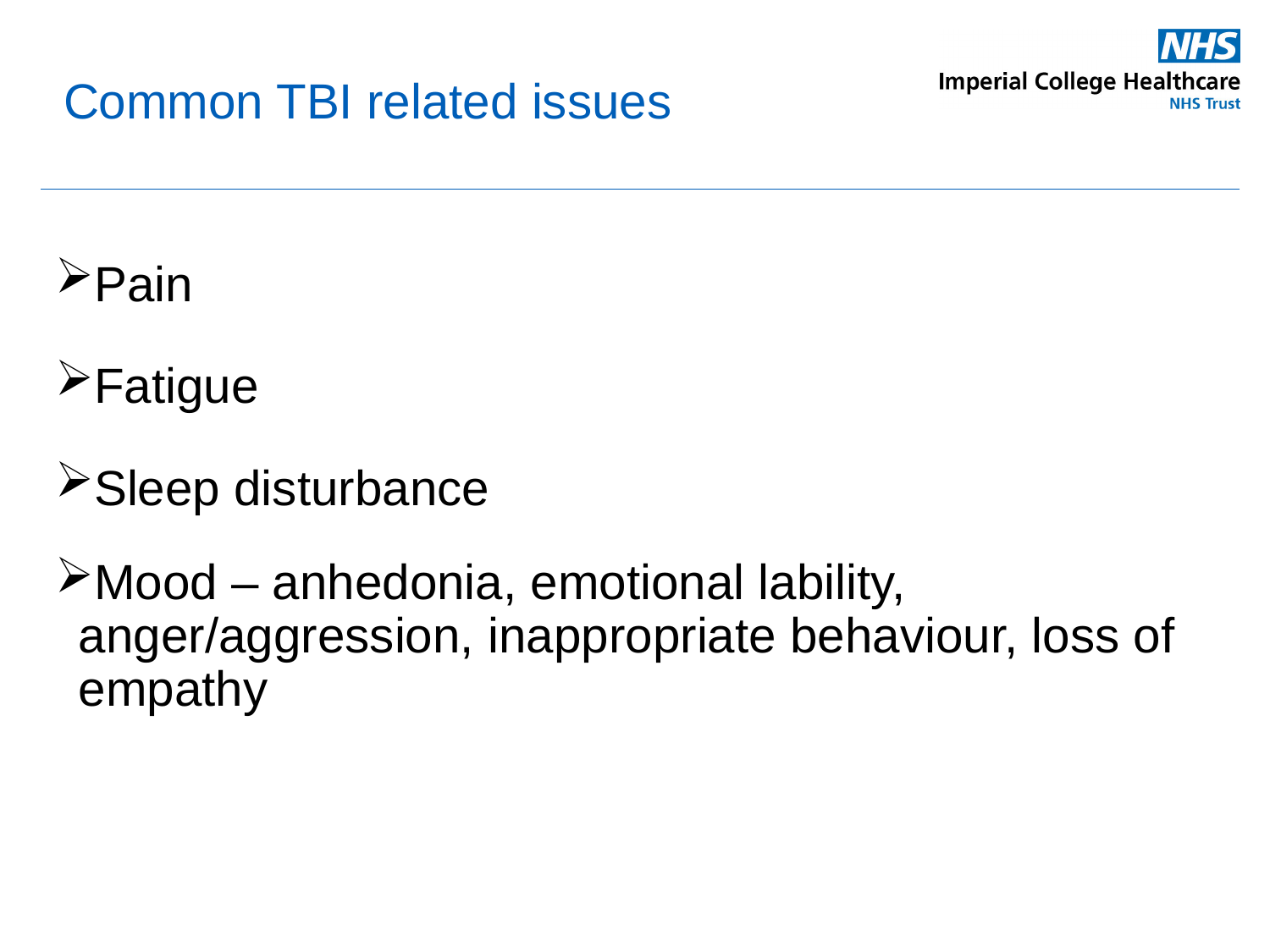

# Common TBI related issues
Pain
Fatigue
Sleep disturbance

Mood – anhedonia, emotional lability, anger/aggression, inappropriate behaviour, loss of empathy